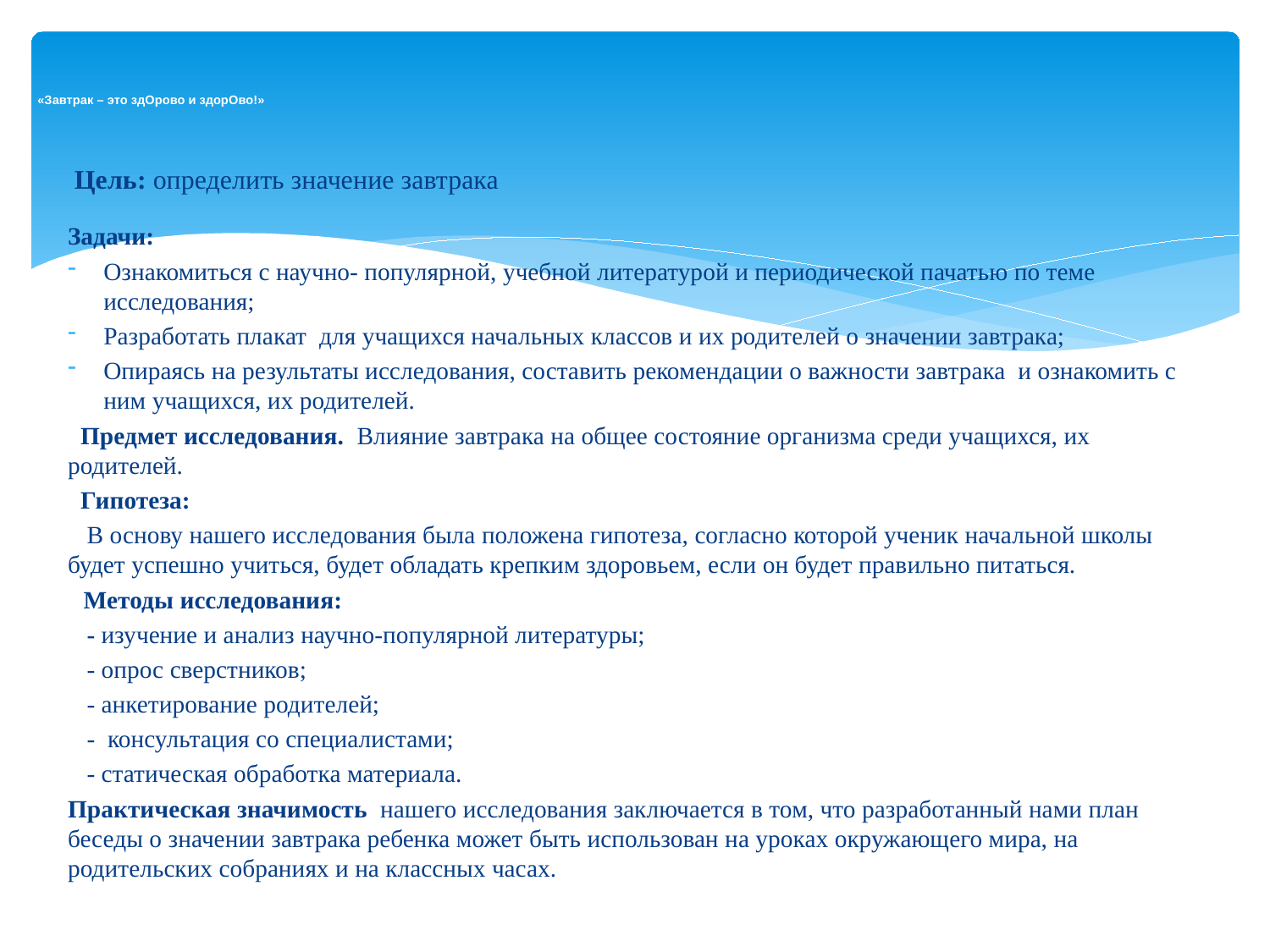

# «Завтрак – это здОрово и здорОво!»
 Цель: определить значение завтрака

Задачи:
Ознакомиться с научно- популярной, учебной литературой и периодической пачатью по теме исследования;
Разработать плакат  для учащихся начальных классов и их родителей о значении завтрака;
Опираясь на результаты исследования, составить рекомендации о важности завтрака  и ознакомить с ним учащихся, их родителей.
  Предмет исследования.  Влияние завтрака на общее состояние организма среди учащихся, их родителей.
  Гипотеза:
   В основу нашего исследования была положена гипотеза, согласно которой ученик начальной школы будет успешно учиться, будет обладать крепким здоровьем, если он будет правильно питаться.
   Методы исследования:
   - изучение и анализ научно-популярной литературы;
   - опрос сверстников;
   - анкетирование родителей;
   -  консультация со специалистами;
   - статическая обработка материала.
Практическая значимость  нашего исследования заключается в том, что разработанный нами план беседы о значении завтрака ребенка может быть использован на уроках окружающего мира, на родительских собраниях и на классных часах.